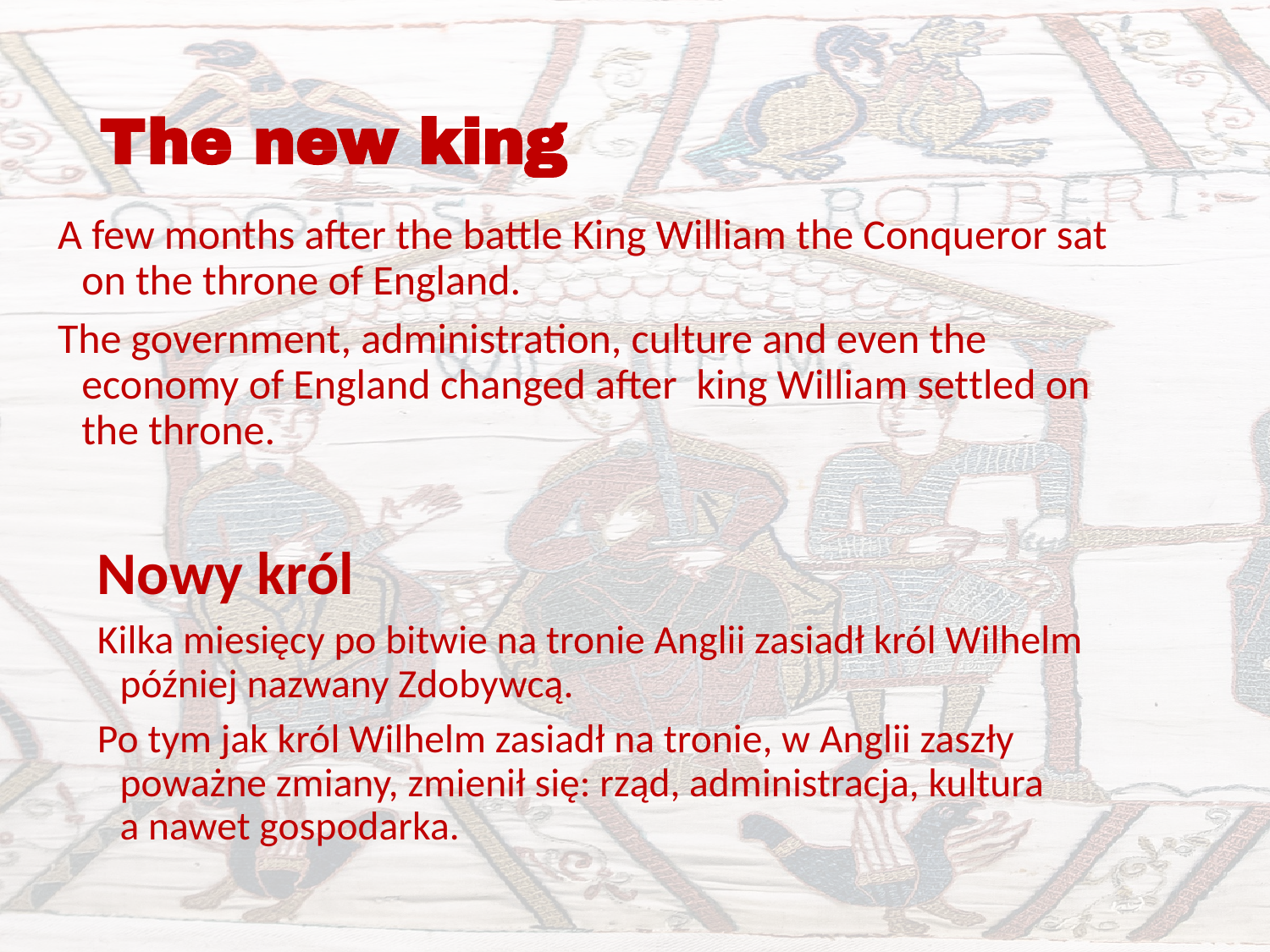

# The new king
A few months after the battle King William the Conqueror sat on the throne of England.
The government, administration, culture and even the economy of England changed after  king William settled on the throne.
Nowy król
Kilka miesięcy po bitwie na tronie Anglii zasiadł król Wilhelm później nazwany Zdobywcą.
Po tym jak król Wilhelm zasiadł na tronie, w Anglii zaszły poważne zmiany, zmienił się: rząd, administracja, kultura
a nawet gospodarka.